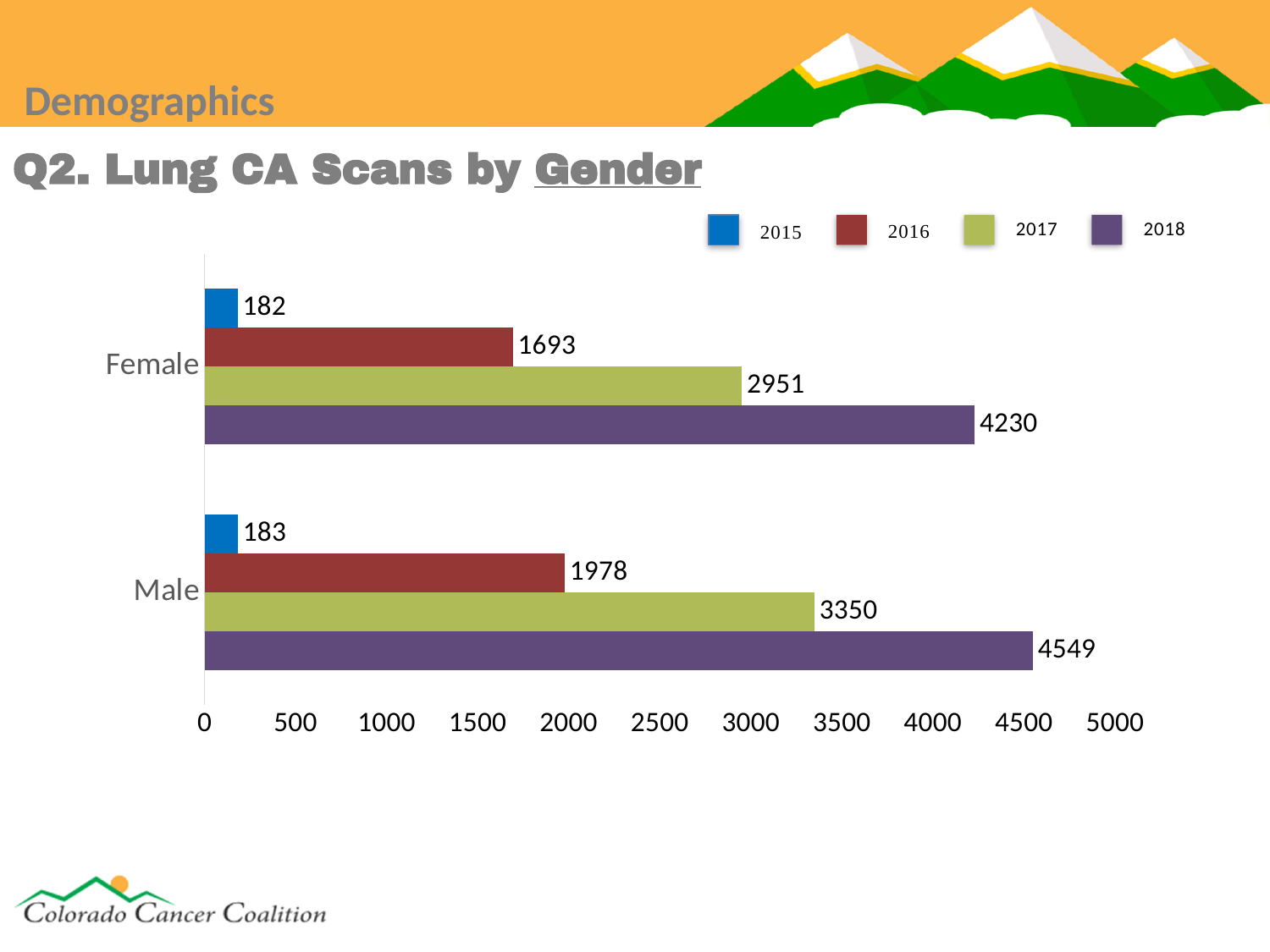

Demographics
# Q2. Lung CA Scans by Gender

### Chart

| Category |  |  |  |  |
|---|---|---|---|---|
| Male | 4549.0 | 3350.0 | 1978.0 | 183.0 |
| Female | 4230.0 | 2951.0 | 1693.0 | 182.0 |